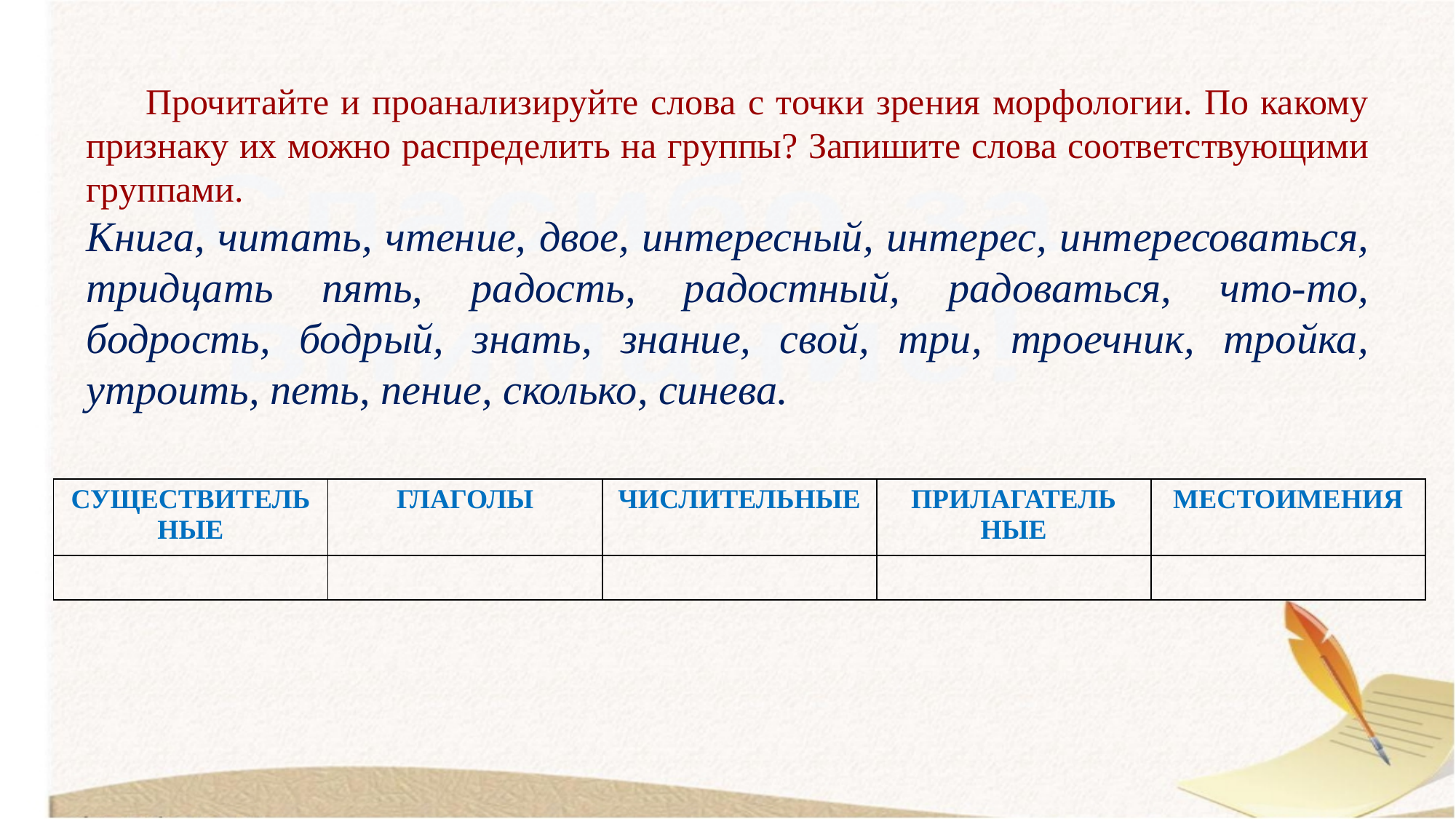

Прочитайте и проанализируйте слова с точки зрения морфологии. По какому признаку их можно распределить на группы? Запишите слова соответствующими группами.
Книга, читать, чтение, двое, интересный, интерес, интересоваться, тридцать пять, радость, радостный, радоваться, что‑то, бодрость, бодрый, знать, знание, свой, три, троечник, тройка, утроить, петь, пение, сколько, синева.
| СУЩЕСТВИТЕЛЬНЫЕ | ГЛАГОЛЫ | ЧИСЛИТЕЛЬНЫЕ | ПРИЛАГАТЕЛЬ НЫЕ | МЕСТОИМЕНИЯ |
| --- | --- | --- | --- | --- |
|  |  |  |  |  |